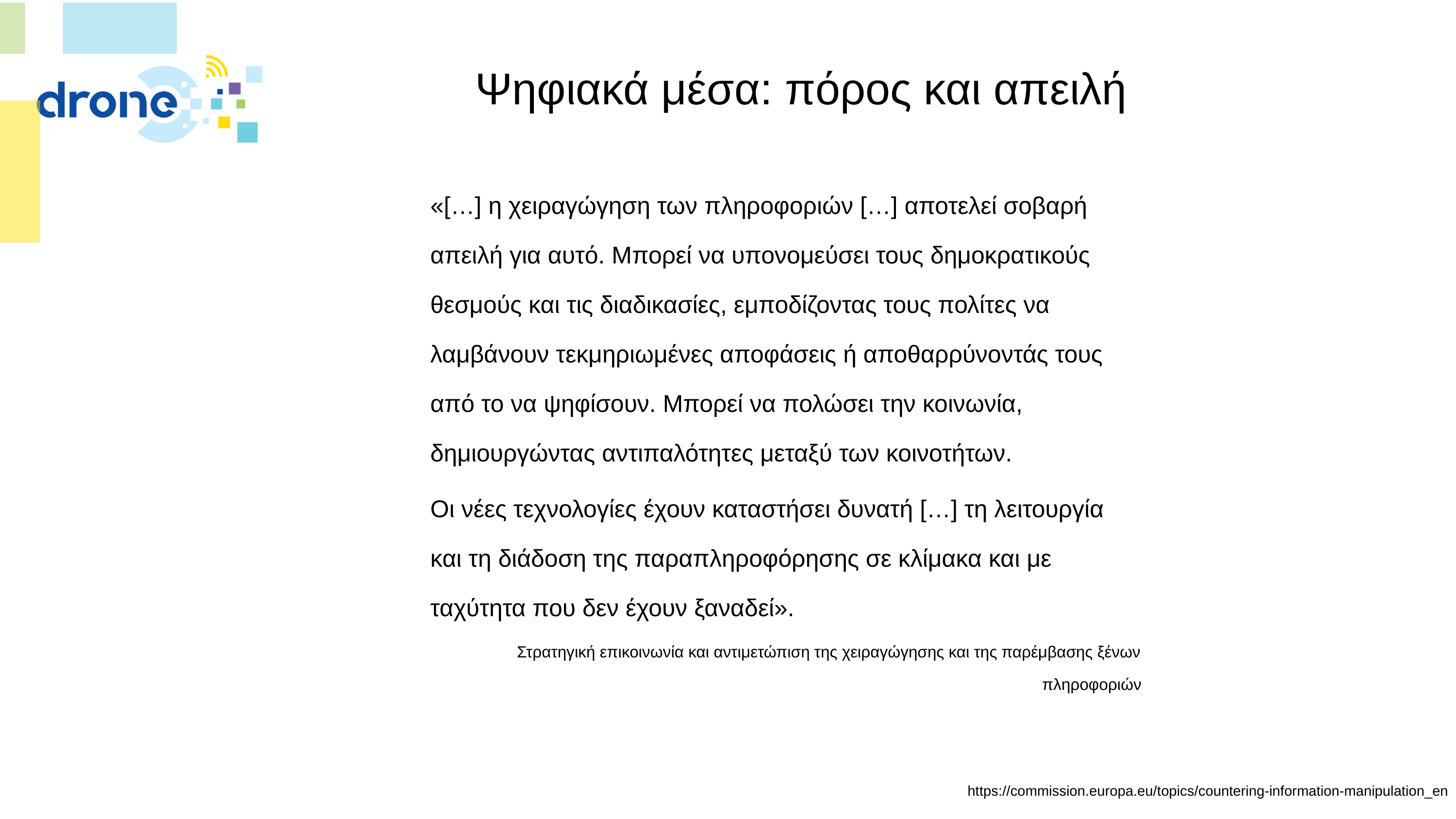

# Ψηφιακά μέσα: πόρος και απειλή

«[…] η χειραγώγηση των πληροφοριών […] αποτελεί σοβαρή απειλή για αυτό. Μπορεί να υπονομεύσει τους δημοκρατικούς θεσμούς και τις διαδικασίες, εμποδίζοντας τους πολίτες να λαμβάνουν τεκμηριωμένες αποφάσεις ή αποθαρρύνοντάς τους από το να ψηφίσουν. Μπορεί να πολώσει την κοινωνία, δημιουργώντας αντιπαλότητες μεταξύ των κοινοτήτων.
Οι νέες τεχνολογίες έχουν καταστήσει δυνατή […] τη λειτουργία και τη διάδοση της παραπληροφόρησης σε κλίμακα και με ταχύτητα που δεν έχουν ξαναδεί».
Στρατηγική επικοινωνία και αντιμετώπιση της χειραγώγησης και της παρέμβασης ξένων πληροφοριών

https://commission.europa.eu/topics/countering-information-manipulation_en